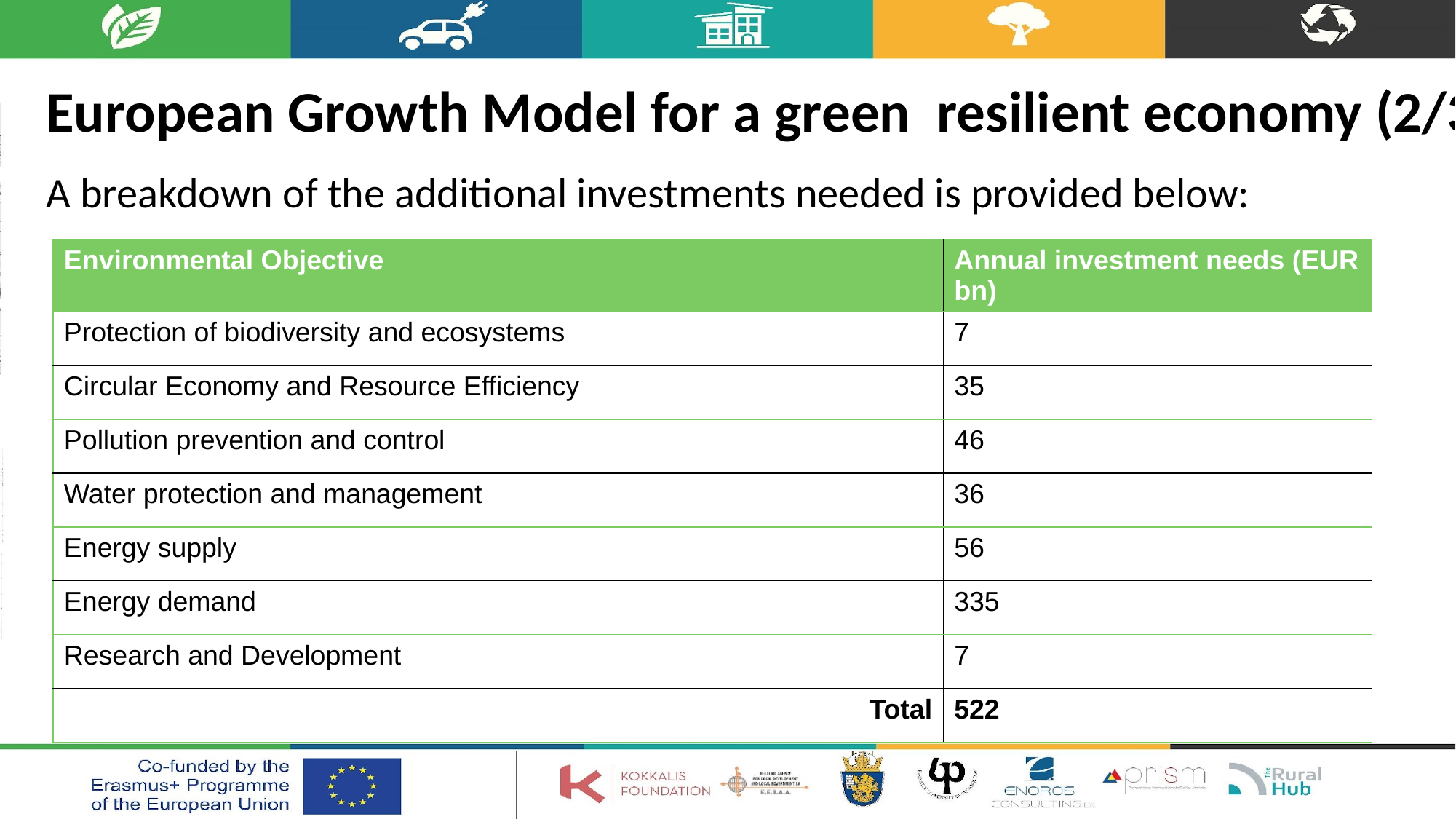

# European Growth Model for a green  resilient economy (2/3)
A breakdown of the additional investments needed is provided below:

| Environmental Objective | Annual investment needs (EUR bn) |
| --- | --- |
| Protection of biodiversity and ecosystems | 7 |
| Circular Economy and Resource Efficiency | 35 |
| Pollution prevention and control | 46 |
| Water protection and management | 36 |
| Energy supply | 56 |
| Energy demand | 335 |
| Research and Development | 7 |
| Total | 522 |